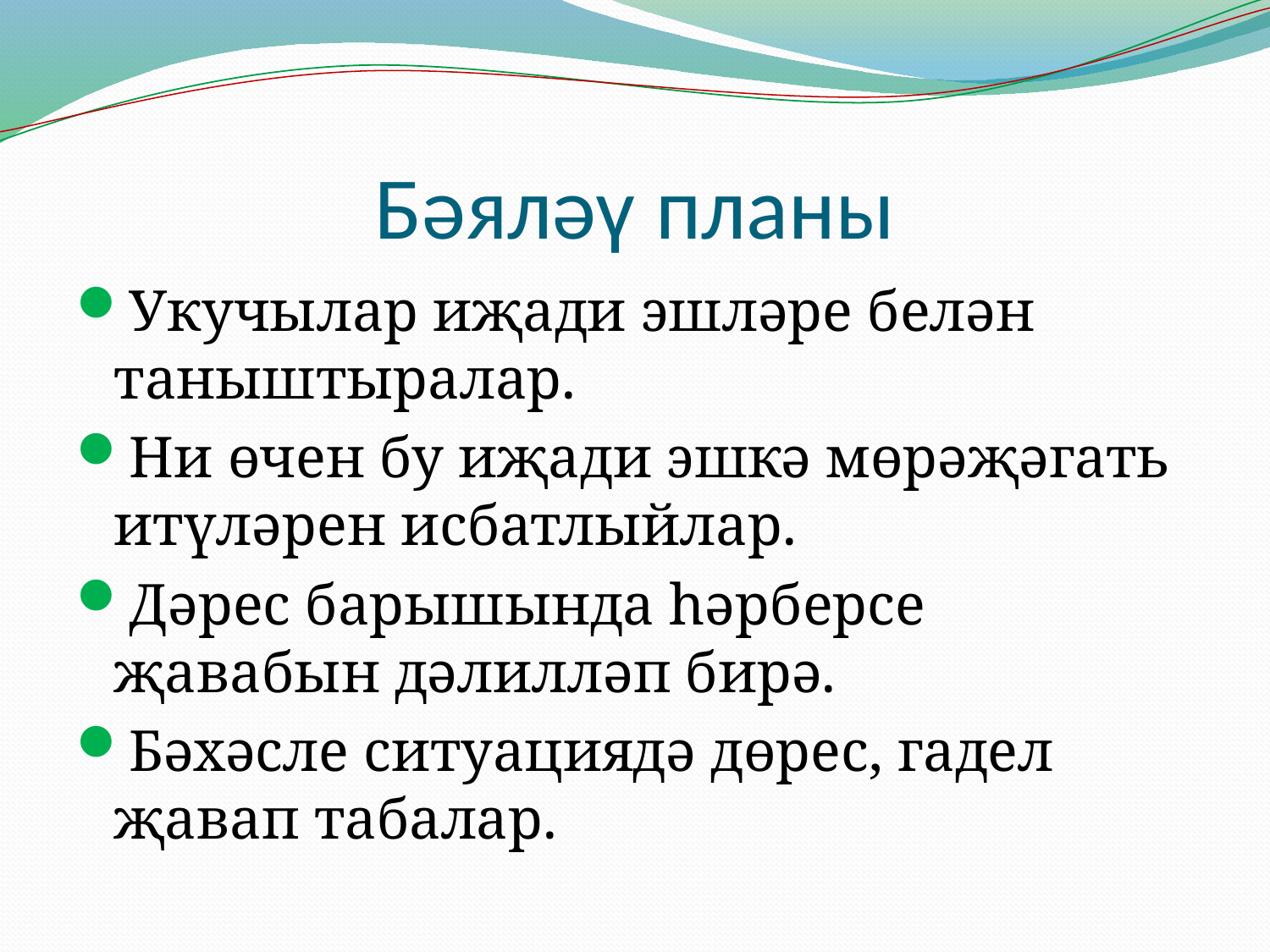

# Бәяләү планы
Укучылар иҗади эшләре белән таныштыралар.
Ни өчен бу иҗади эшкә мөрәҗәгать итүләрен исбатлыйлар.
Дәрес барышында һәрберсе җавабын дәлилләп бирә.
Бәхәсле ситуациядә дөрес, гадел җавап табалар.